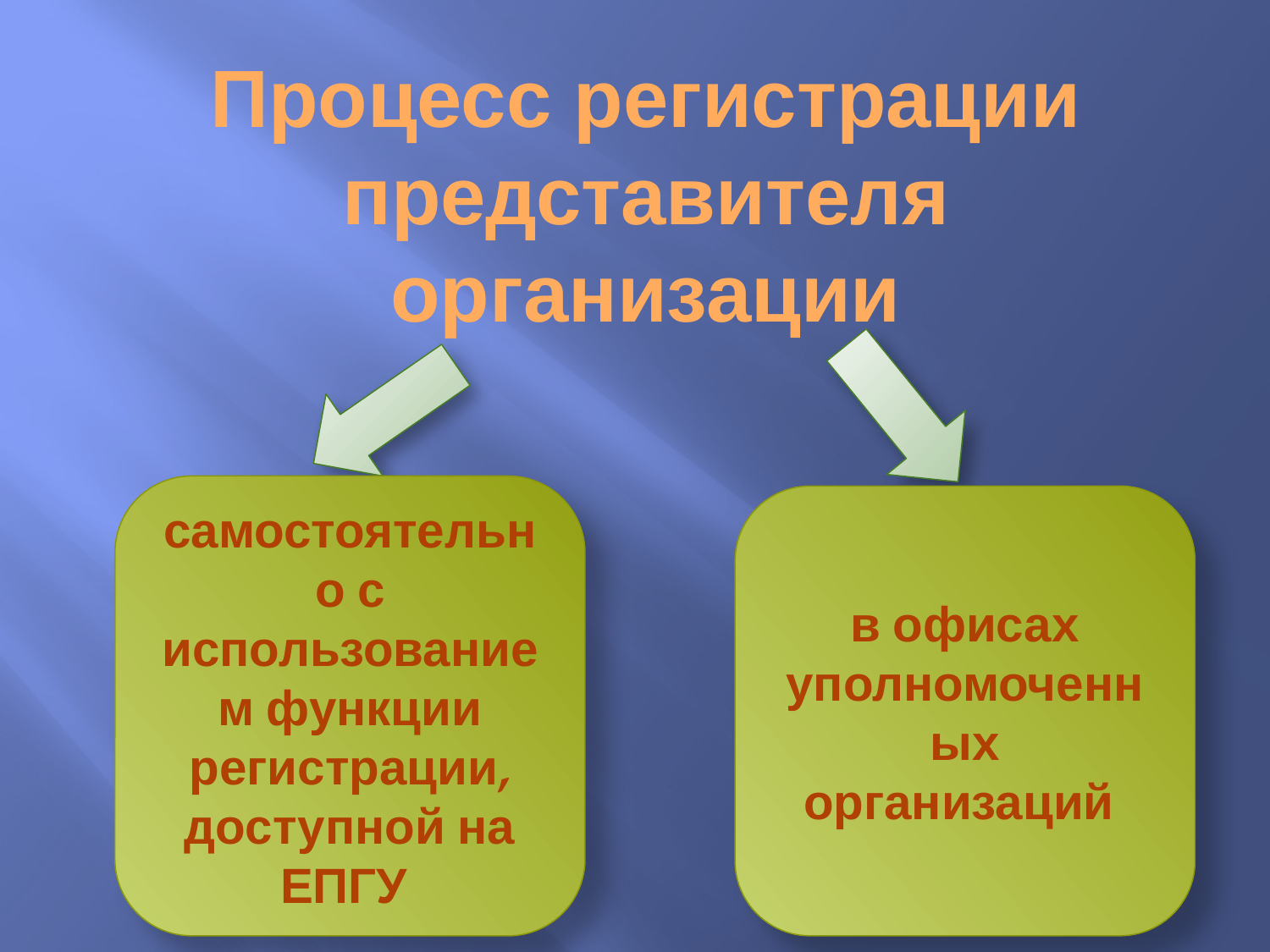

# Процесс регистрации представителя организации

самостоятельно с использованием функции регистрации, доступной на ЕПГУ
в офисах уполномоченных организаций